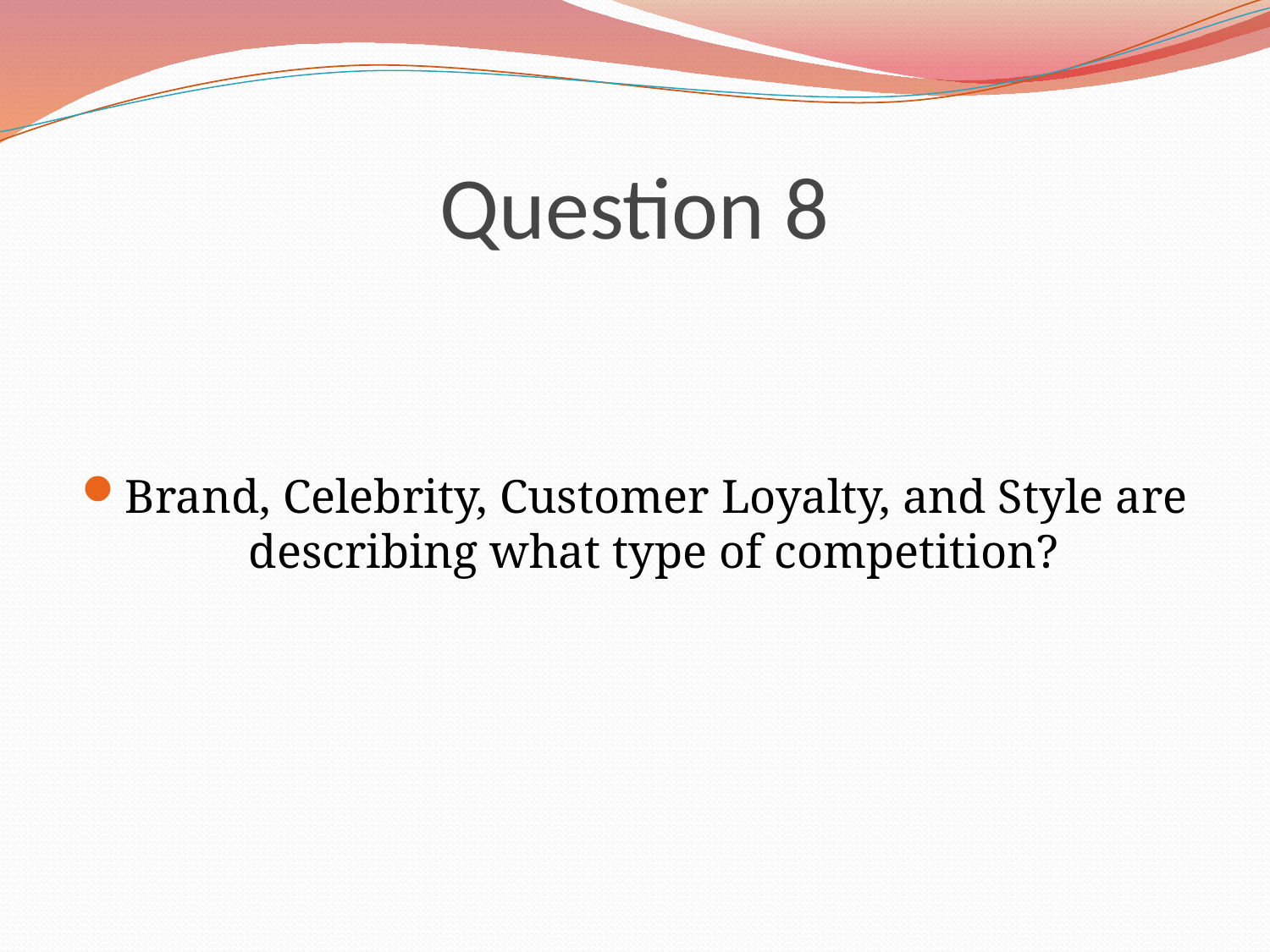

# Question 8

Brand, Celebrity, Customer Loyalty, and Style are describing what type of competition?